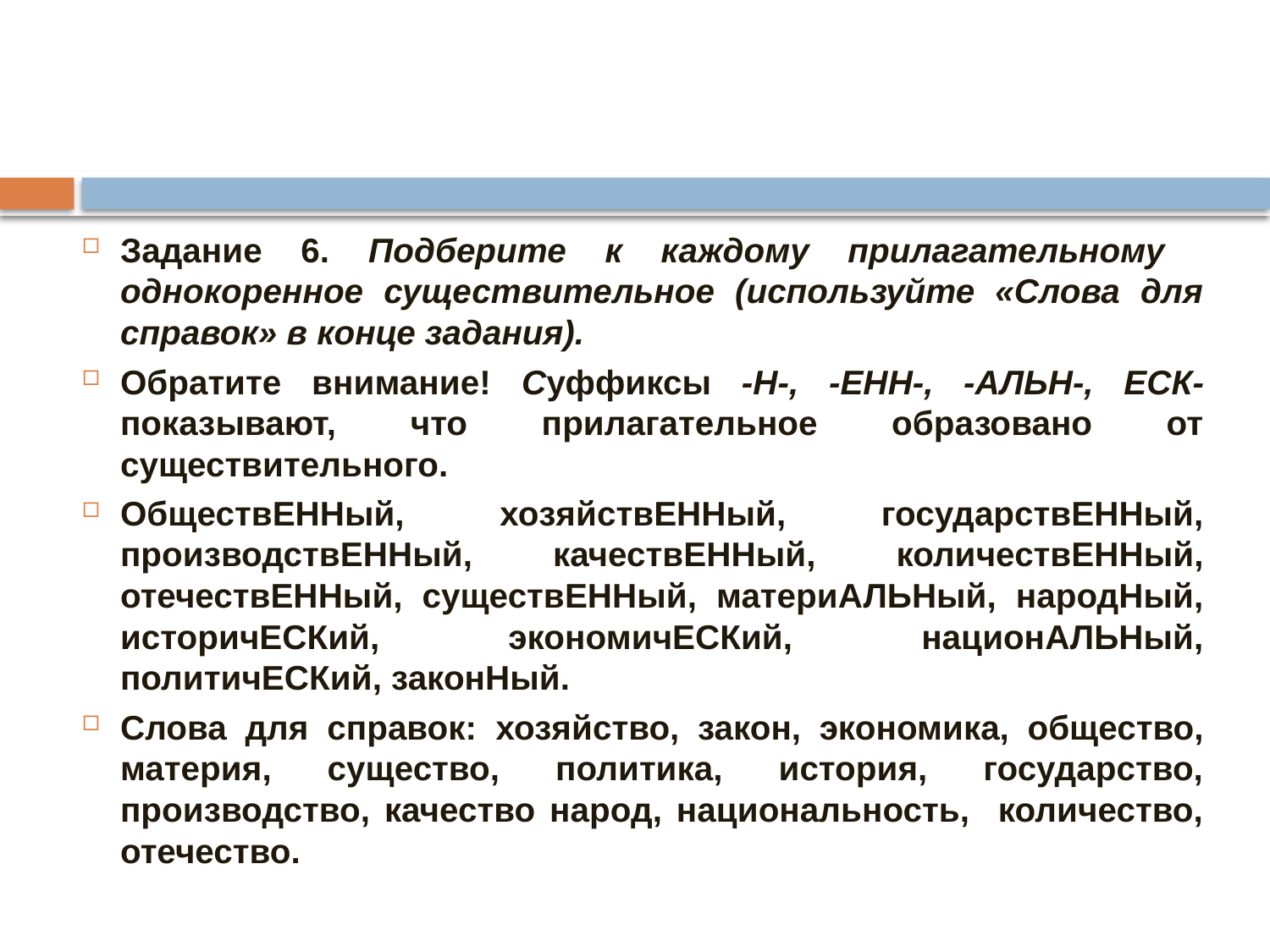

Задание 6. Подберите к каждому прилагательному  однокоренное существительное (используйте «Слова для справок» в конце задания).
Обратите внимание! Суффиксы -Н-, -ЕНН-, -АЛЬН-, ЕСК- показывают, что прилагательное образовано от существительного.
ОбществЕННый, хозяйствЕННый, государствЕННый, производствЕННый, качествЕННый, количествЕННый, отечествЕННый, существЕННый, материАЛЬНый, народНый, историчЕСКий, экономичЕСКий, национАЛЬНый, политичЕСКий, законНый.
Слова для справок: хозяйство, закон, экономика, общество, материя, существо, политика, история, государство, производство, качество народ, национальность,  количество, отечество.